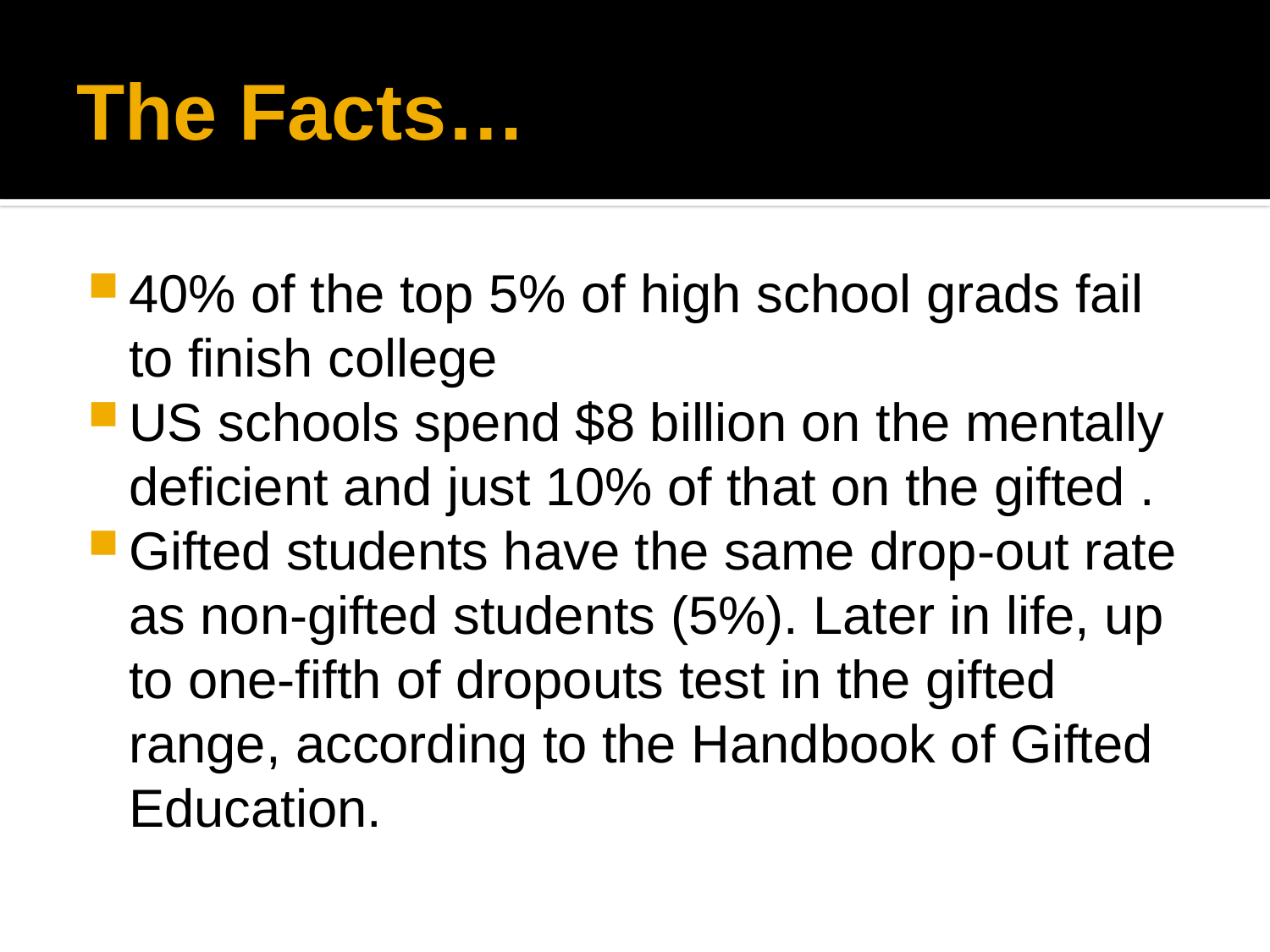

# The Facts…
40% of the top 5% of high school grads fail to finish college
US schools spend $8 billion on the mentally deficient and just 10% of that on the gifted .
Gifted students have the same drop-out rate as non-gifted students (5%). Later in life, up to one-fifth of dropouts test in the gifted range, according to the Handbook of Gifted Education.